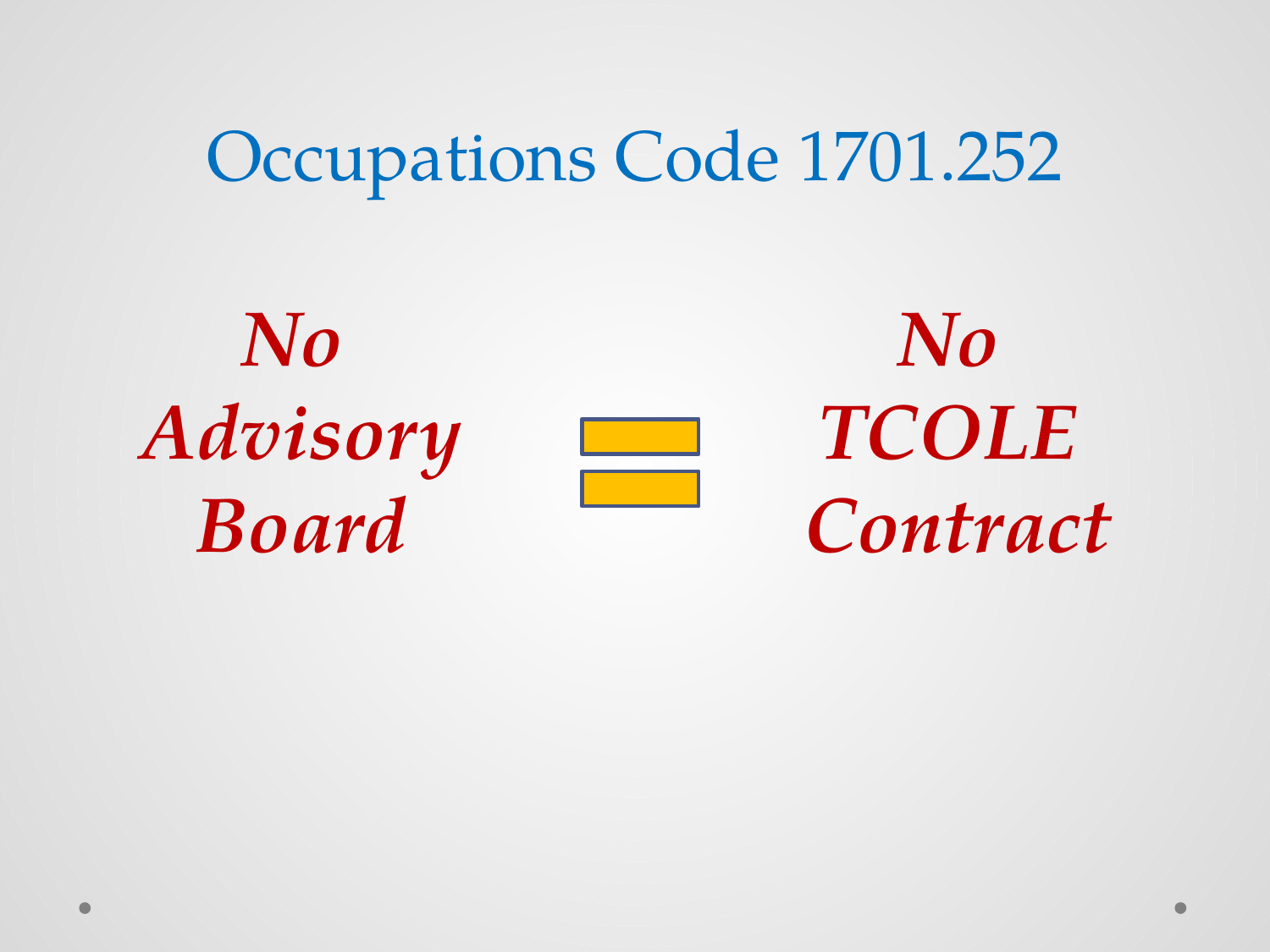

# Occupations Code 1701.252
No
Advisory
Board
No
TCOLE
Contract